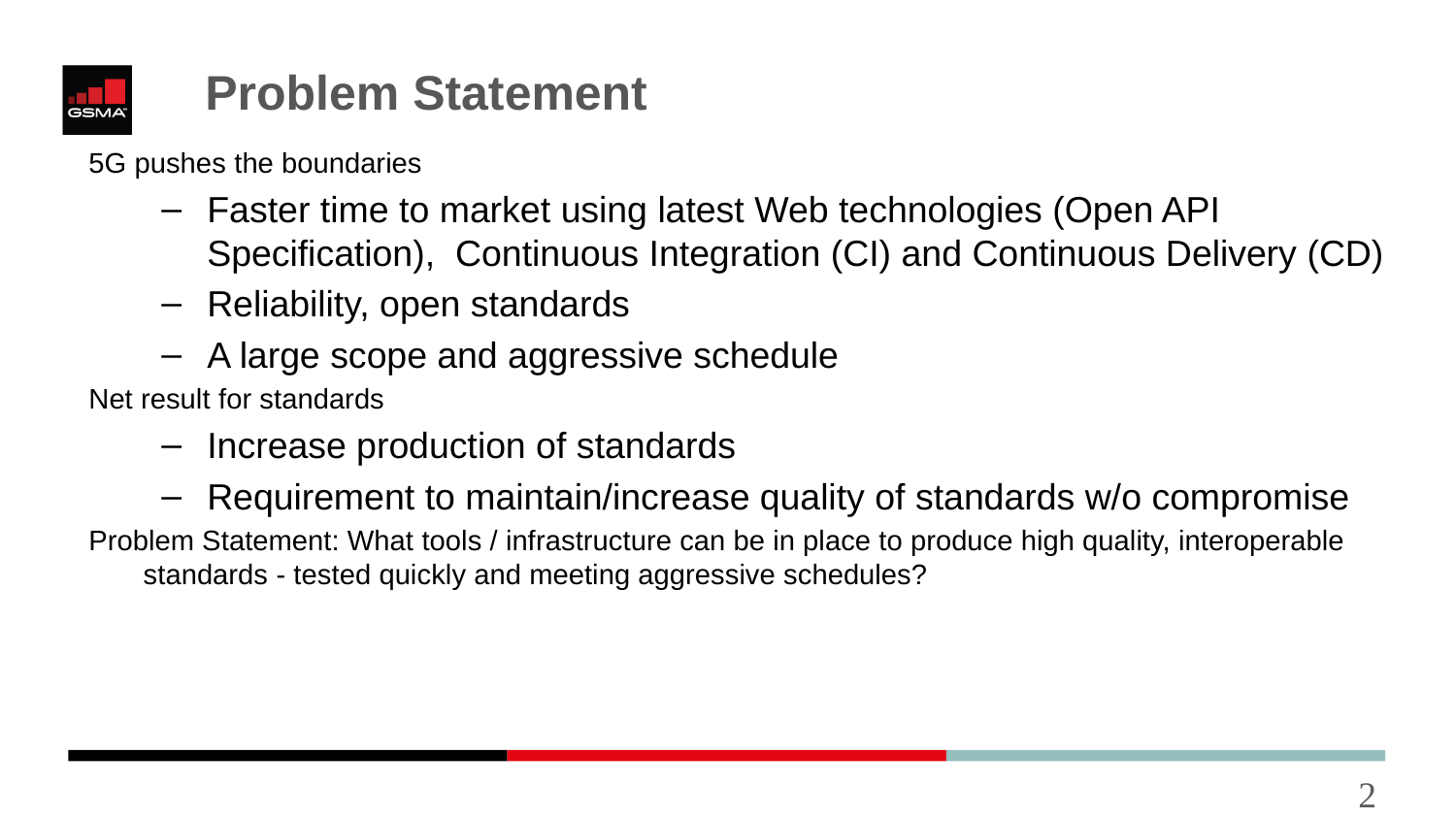

# Problem Statement
5G pushes the boundaries
Faster time to market using latest Web technologies (Open API Specification),  Continuous Integration (CI) and Continuous Delivery (CD)
Reliability, open standards
A large scope and aggressive schedule
Net result for standards
Increase production of standards
Requirement to maintain/increase quality of standards w/o compromise
Problem Statement: What tools / infrastructure can be in place to produce high quality, interoperable standards - tested quickly and meeting aggressive schedules?

2